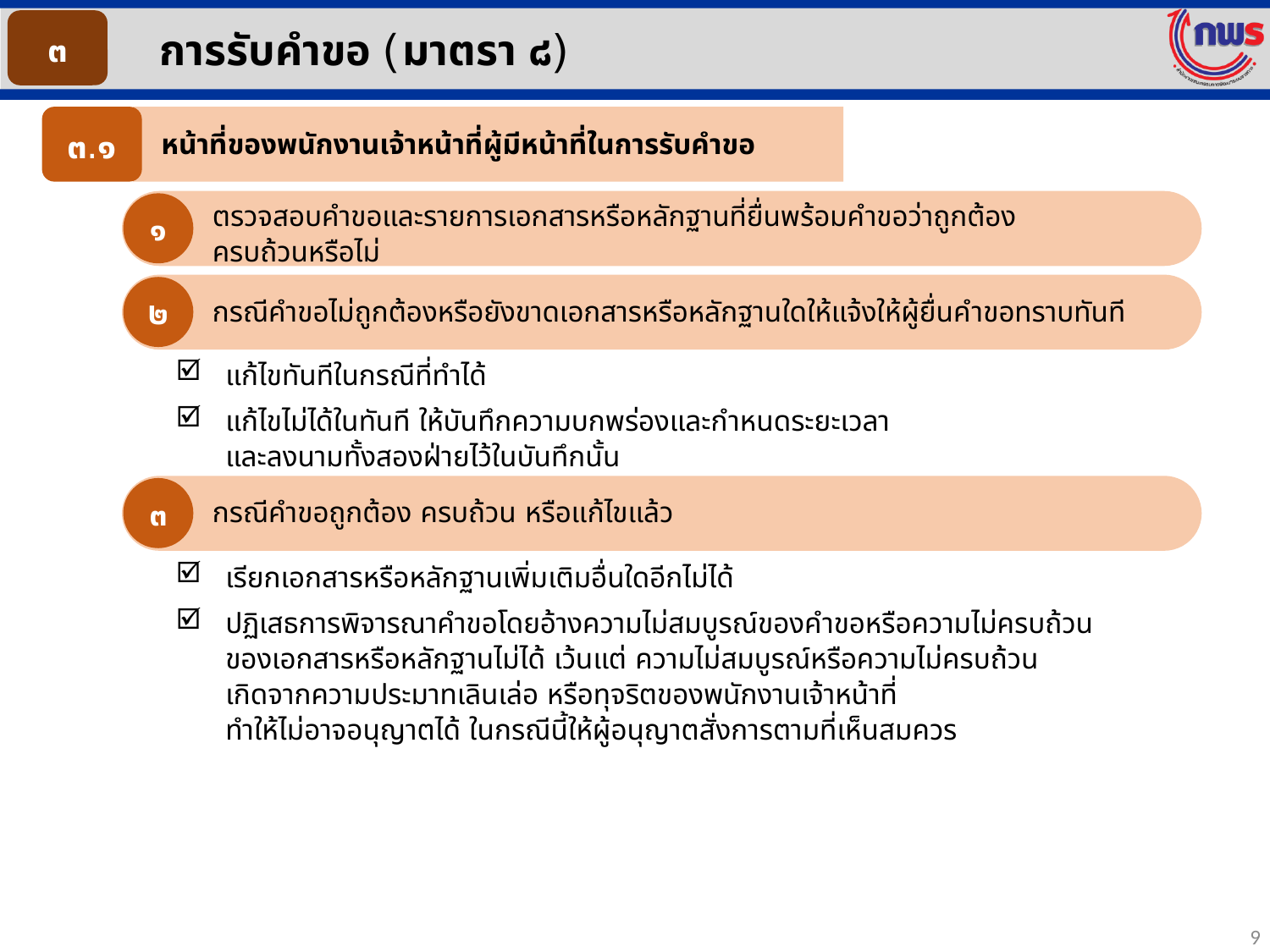

๓
การรับคำขอ (มาตรา ๘)
๓.๑

หน้าที่ของพนักงานเจ้าหน้าที่ผู้มีหน้าที่ในการรับคำขอ
ตรวจสอบคำขอและรายการเอกสารหรือหลักฐานที่ยื่นพร้อมคำขอว่าถูกต้อง
ครบถ้วนหรือไม่

๑

๒
กรณีคำขอไม่ถูกต้องหรือยังขาดเอกสารหรือหลักฐานใดให้แจ้งให้ผู้ยื่นคำขอทราบทันที
แก้ไขทันทีในกรณีที่ทำได้
แก้ไขไม่ได้ในทันที ให้บันทึกความบกพร่องและกำหนดระยะเวลา
และลงนามทั้งสองฝ่ายไว้ในบันทึกนั้น

๓
กรณีคำขอถูกต้อง ครบถ้วน หรือแก้ไขแล้ว
เรียกเอกสารหรือหลักฐานเพิ่มเติมอื่นใดอีกไม่ได้
ปฏิเสธการพิจารณาคำขอโดยอ้างความไม่สมบูรณ์ของคำขอหรือความไม่ครบถ้วน
ของเอกสารหรือหลักฐานไม่ได้ เว้นแต่ ความไม่สมบูรณ์หรือความไม่ครบถ้วน
เกิดจากความประมาทเลินเล่อ หรือทุจริตของพนักงานเจ้าหน้าที่
ทำให้ไม่อาจอนุญาตได้ ในกรณีนี้ให้ผู้อนุญาตสั่งการตามที่เห็นสมควร
9